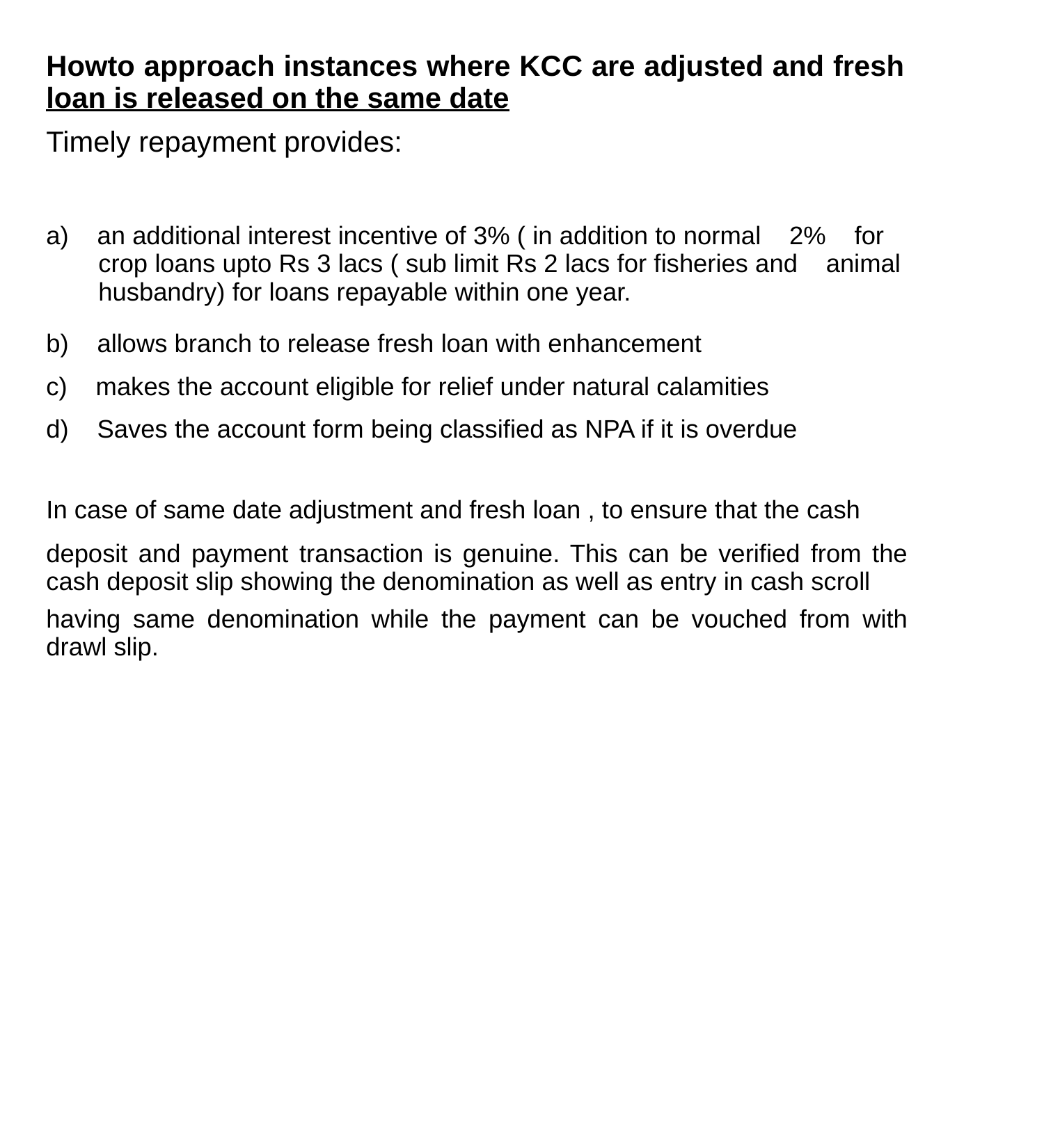

Howto approach instances where KCC are adjusted and fresh loan is released on the same date
Timely repayment provides:
a)    an additional interest incentive of 3% ( in addition to normal    2%    for
crop loans upto Rs 3 lacs ( sub limit Rs 2 lacs for fisheries and    animal
husbandry) for loans repayable within one year.
b)    allows branch to release fresh loan with enhancement
c)    makes the account eligible for relief under natural calamities
d)    Saves the account form being classified as NPA if it is overdue
In case of same date adjustment and fresh loan , to ensure that the cash
deposit and payment transaction is genuine. This can be verified from the cash deposit slip showing the denomination as well as entry in cash scroll
having same denomination while the payment can be vouched from with drawl slip.